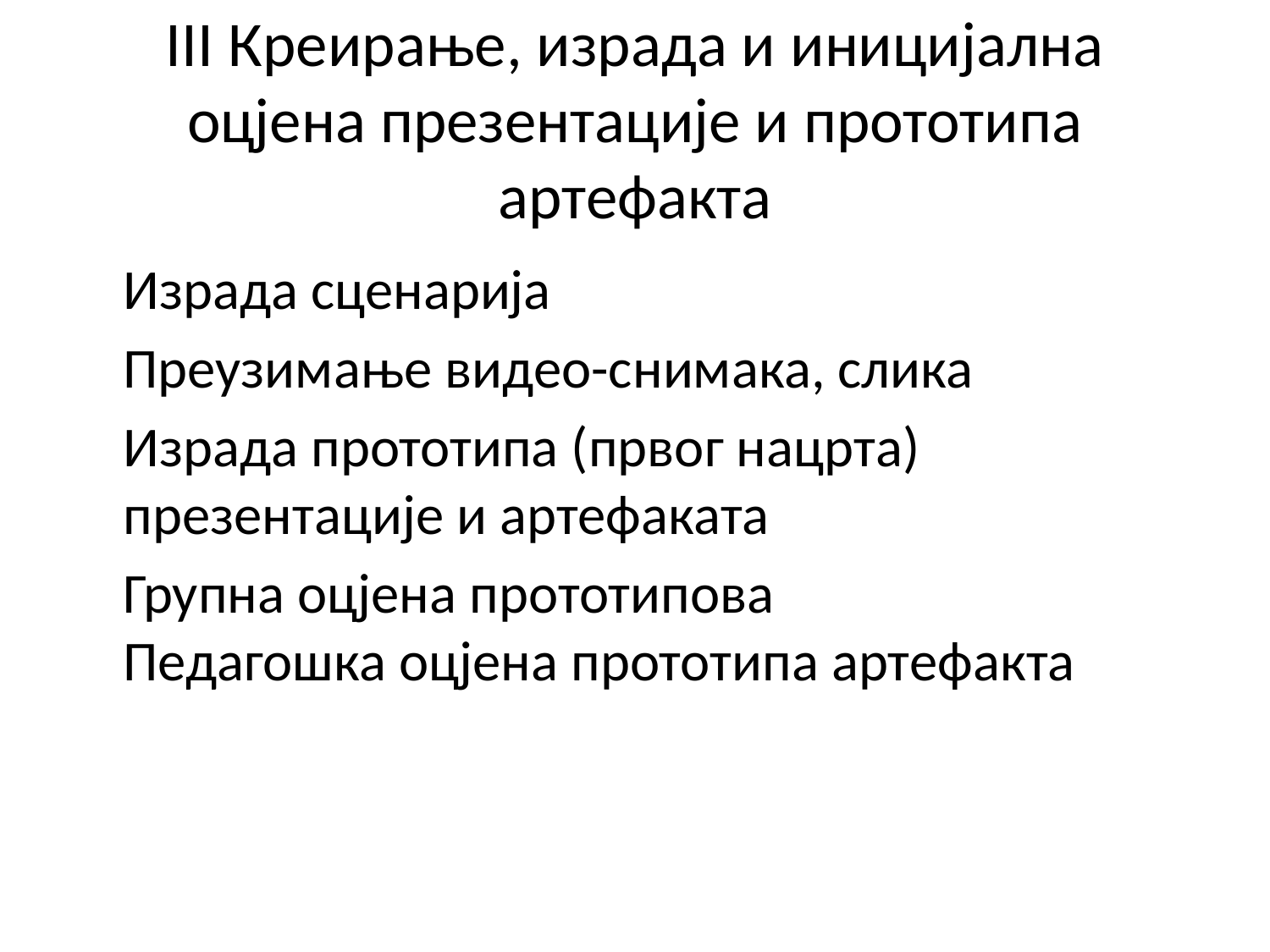

# III Креирање, израда и иницијална оцјена презентације и прототипа артефакта
	Израда сценарија
	Преузимање видео-снимака, слика
	Израда прототипа (првог нацрта) презентације и артефаката
	Групна оцјена прототипова
Педагошка оцјена прототипа артефакта